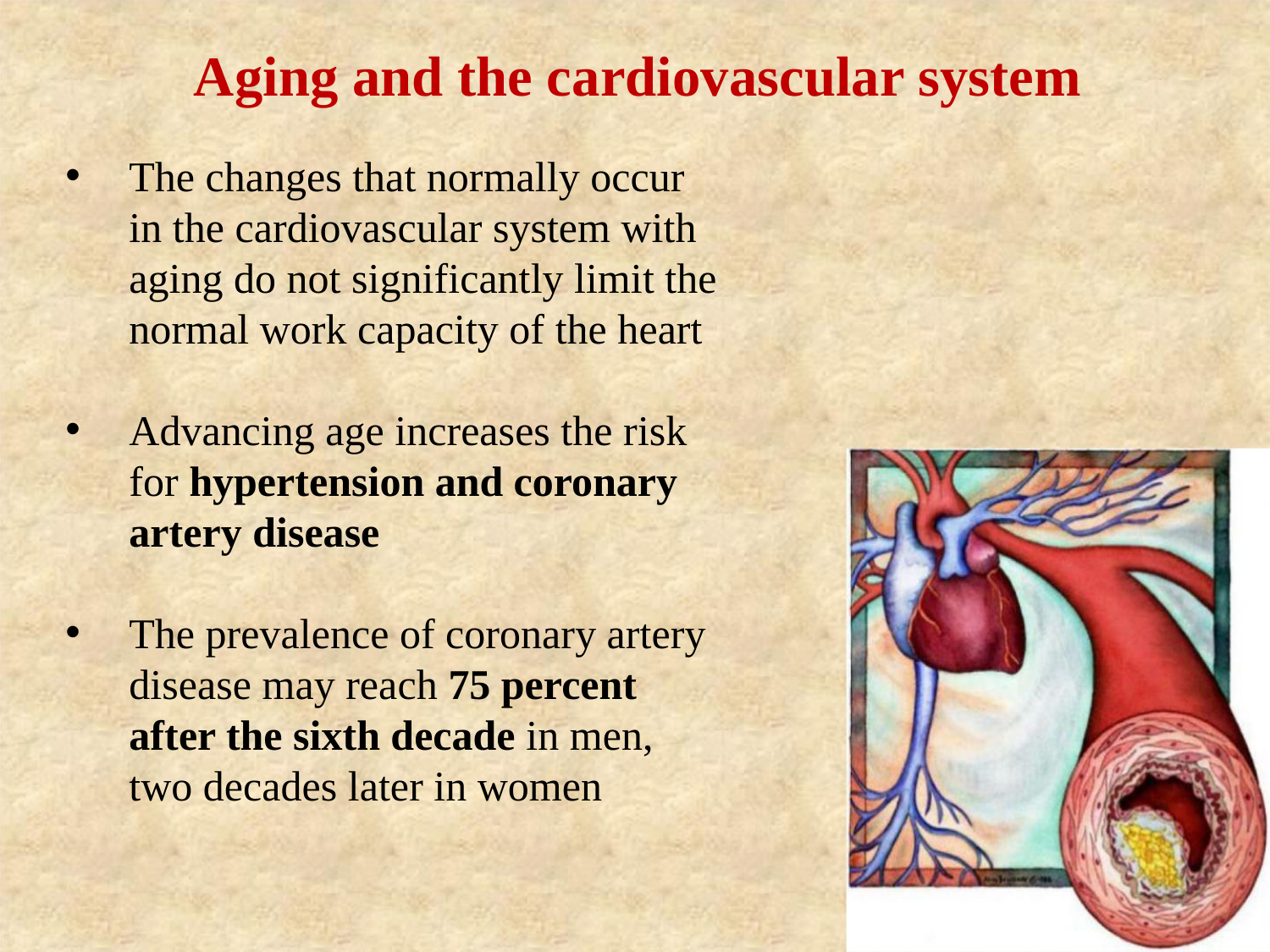

Aging and the cardiovascular system
The changes that normally occur in the cardiovascular system with aging do not significantly limit the normal work capacity of the heart

Advancing age increases the risk for hypertension and coronary artery disease

The prevalence of coronary artery disease may reach 75 percent after the sixth decade in men, two decades later in women